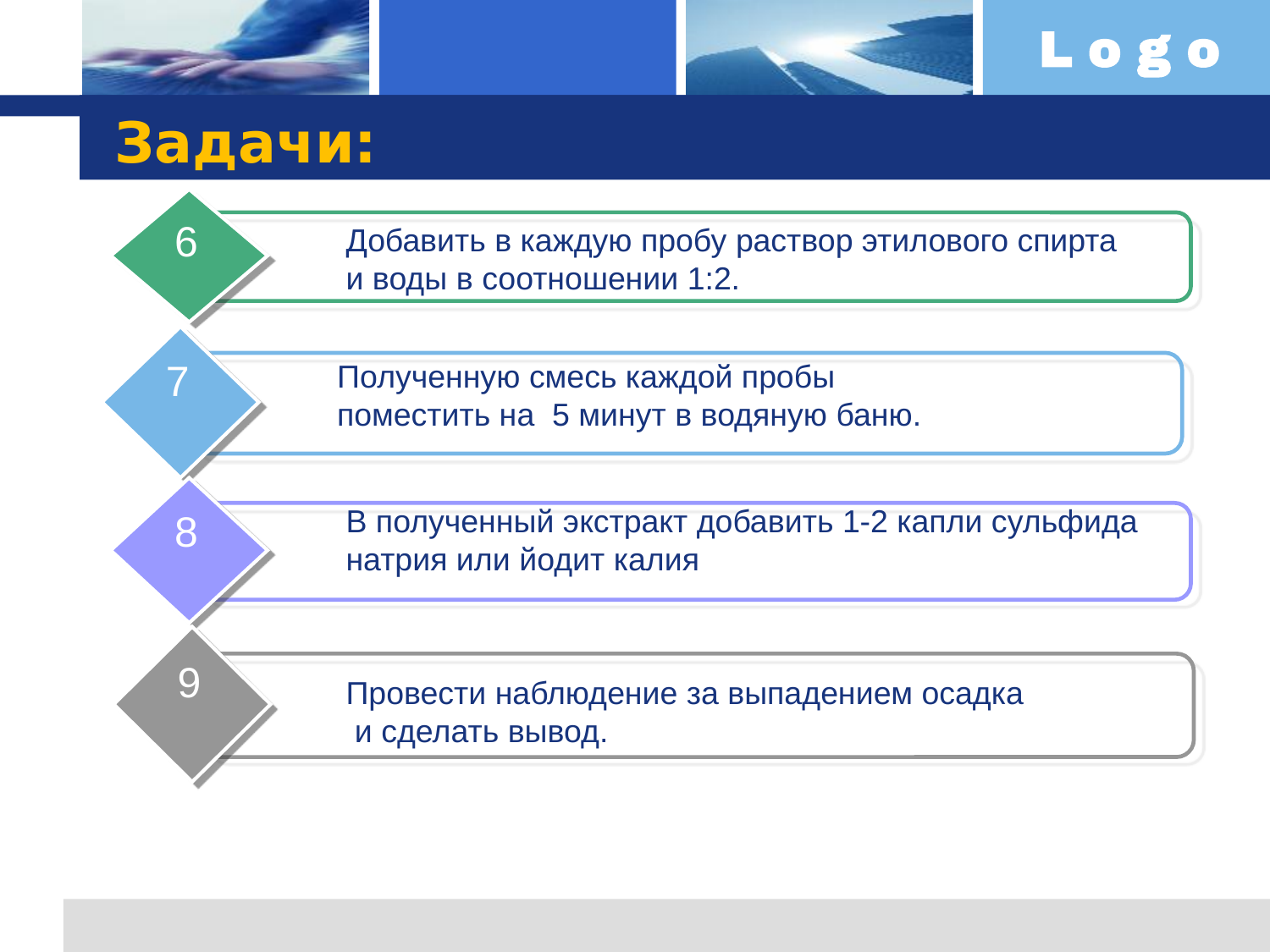

# Задачи:

6

Добавить в каждую пробу раствор этилового спирта и воды в соотношении 1:2.

7

Полученную смесь каждой пробы поместить на  5 минут в водяную баню.

8

В полученный экстракт добавить 1-2 капли сульфида натрия или йодит калия

9

Провести наблюдение за выпадением осадка
 и сделать вывод.